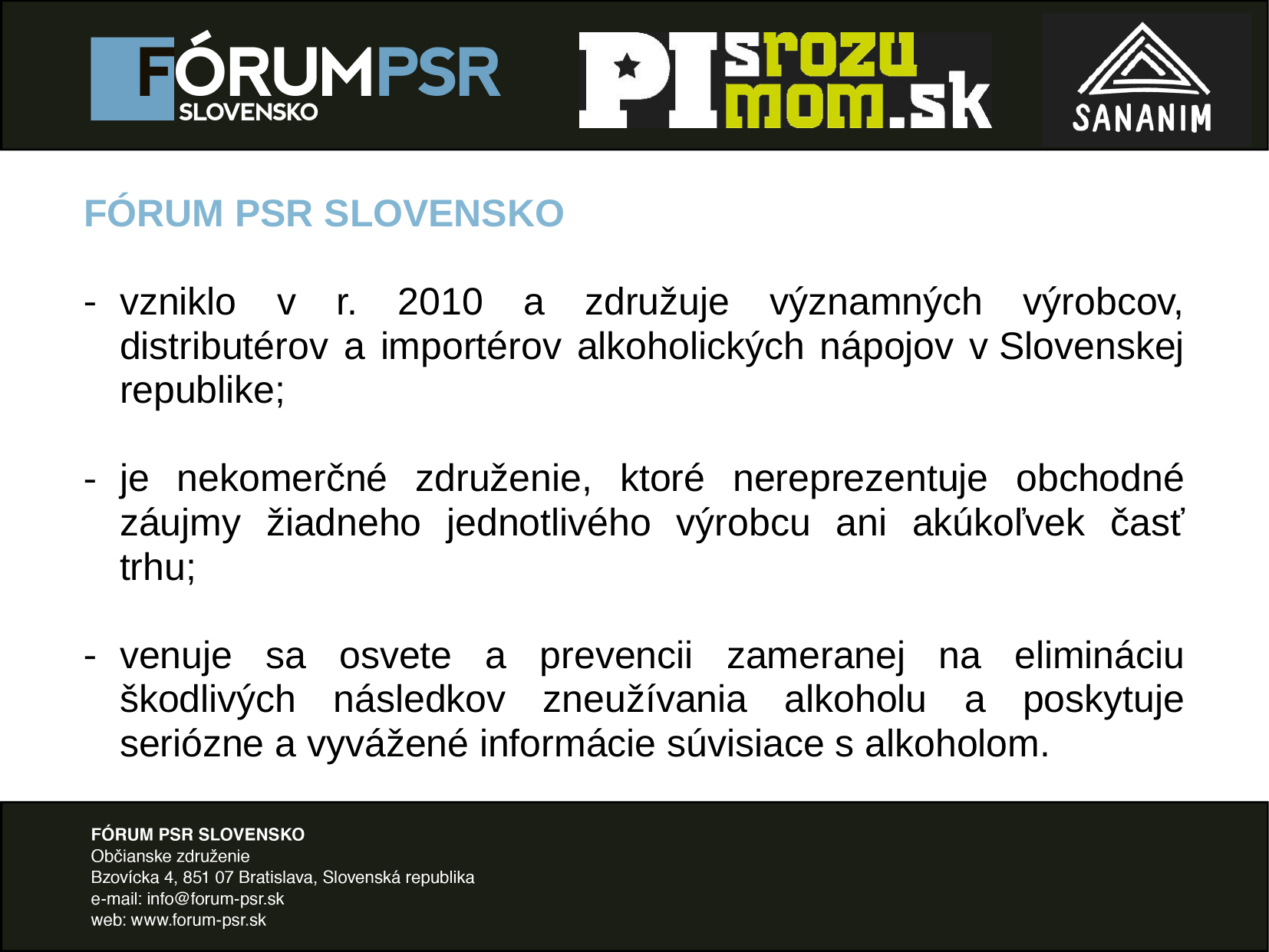

FÓRUM PSR SLOVENSKO

vzniklo v r. 2010 a združuje významných výrobcov, distributérov a importérov alkoholických nápojov v Slovenskej republike;

je nekomerčné združenie, ktoré nereprezentuje obchodné záujmy žiadneho jednotlivého výrobcu ani akúkoľvek časť trhu;

venuje sa osvete a prevencii zameranej na elimináciu škodlivých následkov zneužívania alkoholu a poskytuje seriózne a vyvážené informácie súvisiace s alkoholom.